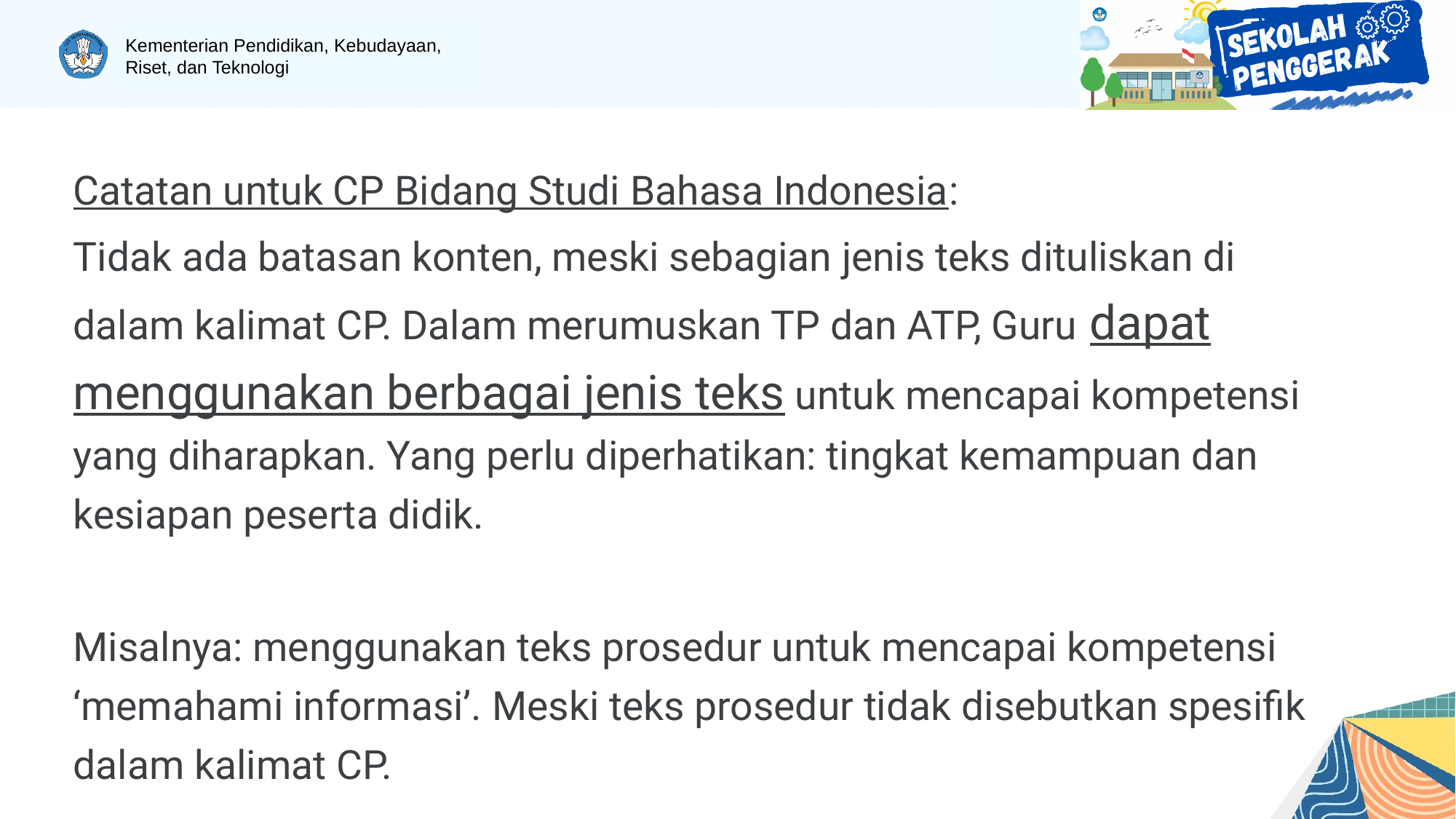

Catatan untuk CP Bidang Studi Bahasa Indonesia:
Tidak ada batasan konten, meski sebagian jenis teks dituliskan di dalam kalimat CP. Dalam merumuskan TP dan ATP, Guru dapat menggunakan berbagai jenis teks untuk mencapai kompetensi yang diharapkan. Yang perlu diperhatikan: tingkat kemampuan dan kesiapan peserta didik.

Misalnya: menggunakan teks prosedur untuk mencapai kompetensi ‘memahami informasi’. Meski teks prosedur tidak disebutkan spesifik dalam kalimat CP.